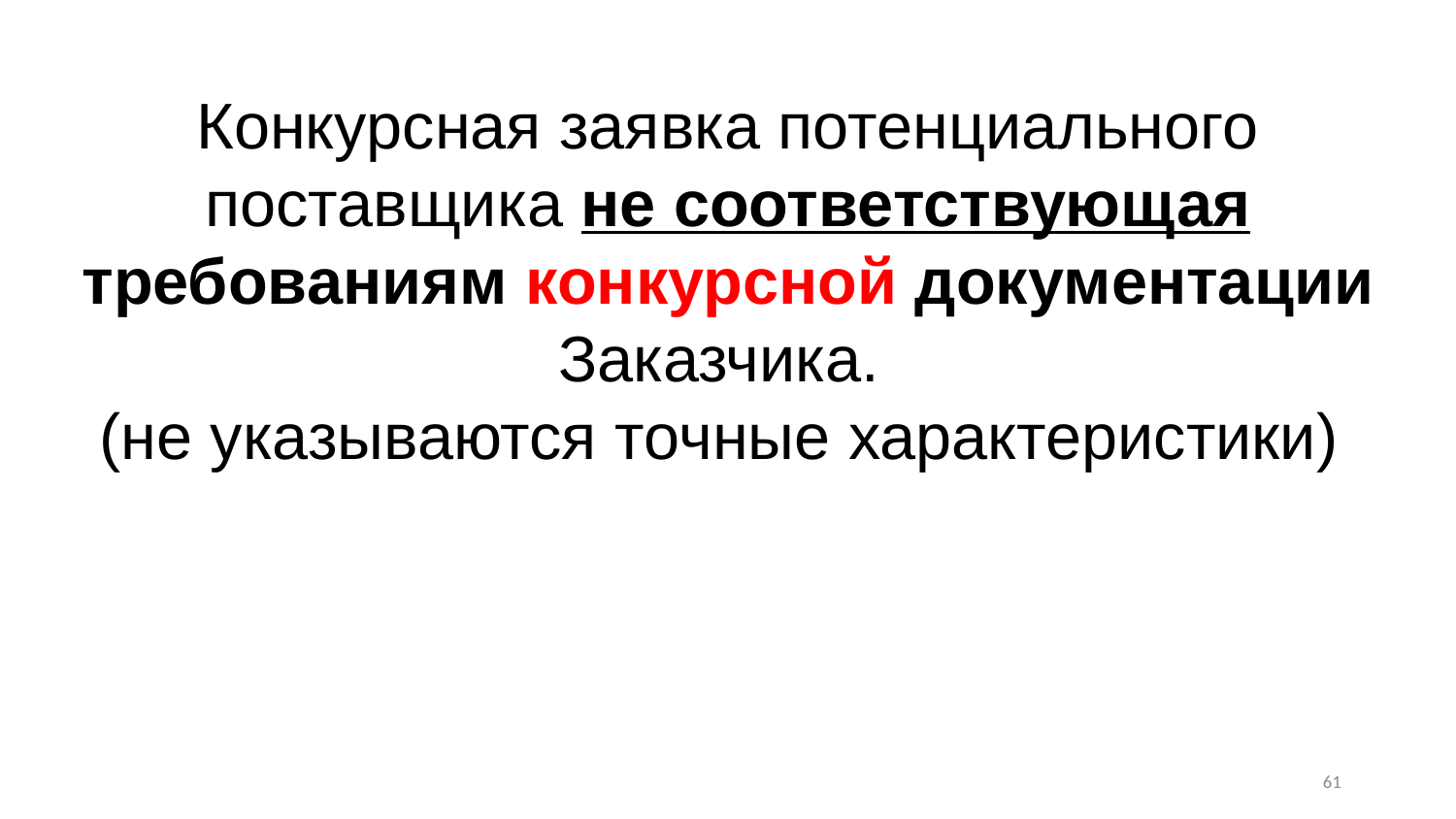

Конкурсная заявка потенциального поставщика не соответствующая требованиям конкурсной документации Заказчика.
(не указываются точные характеристики)
61